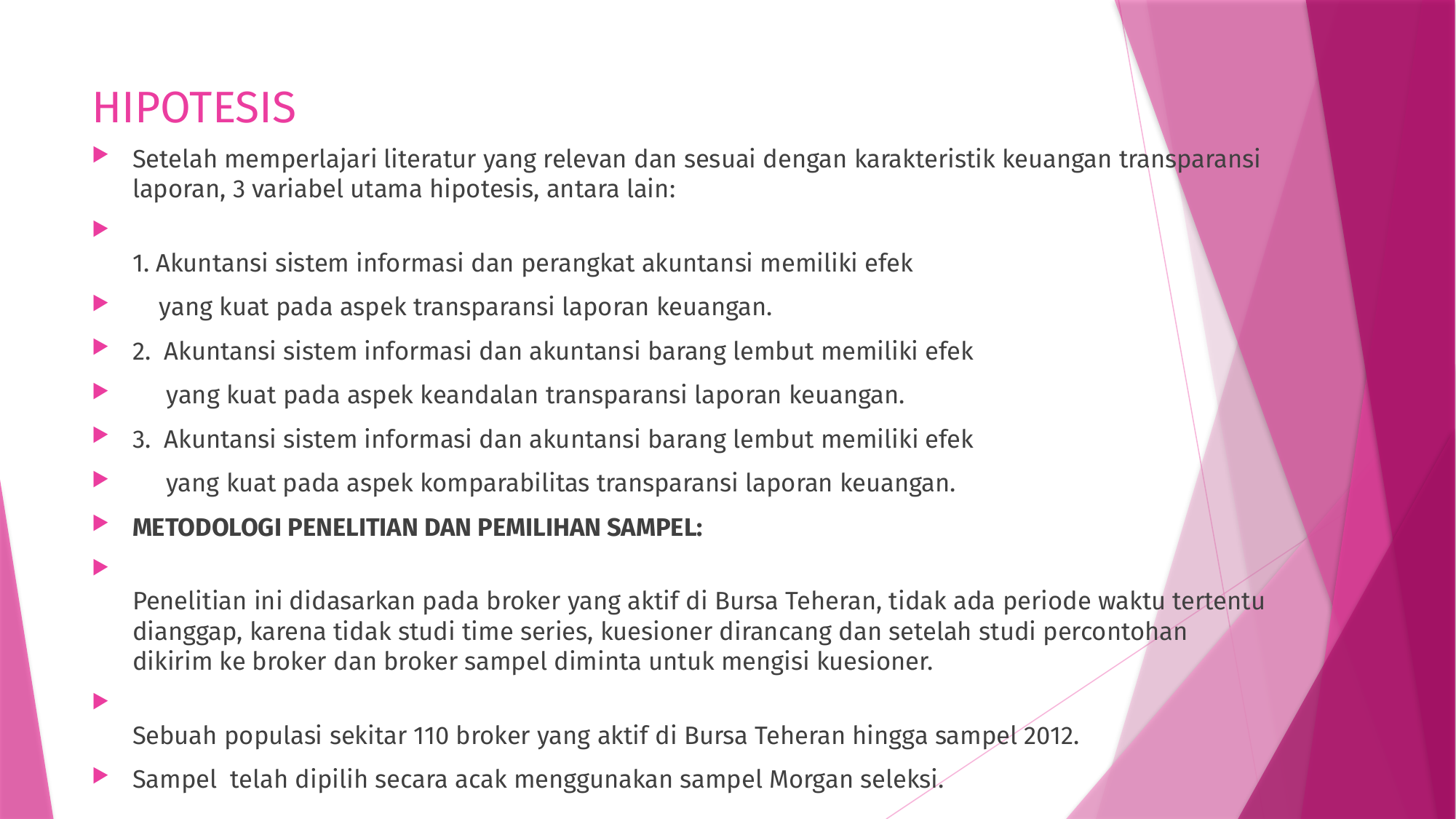

# HIPOTESIS
Setelah memperlajari literatur yang relevan dan sesuai dengan karakteristik keuangan transparansi laporan, 3 variabel utama hipotesis, antara lain:
1. Akuntansi sistem informasi dan perangkat akuntansi memiliki efek
    yang kuat pada aspek transparansi laporan keuangan.
2.  Akuntansi sistem informasi dan akuntansi barang lembut memiliki efek
     yang kuat pada aspek keandalan transparansi laporan keuangan.
3.  Akuntansi sistem informasi dan akuntansi barang lembut memiliki efek
     yang kuat pada aspek komparabilitas transparansi laporan keuangan.
METODOLOGI PENELITIAN DAN PEMILIHAN SAMPEL:
Penelitian ini didasarkan pada broker yang aktif di Bursa Teheran, tidak ada periode waktu tertentu dianggap, karena tidak studi time series, kuesioner dirancang dan setelah studi percontohan dikirim ke broker dan broker sampel diminta untuk mengisi kuesioner.
Sebuah populasi sekitar 110 broker yang aktif di Bursa Teheran hingga sampel 2012.
Sampel  telah dipilih secara acak menggunakan sampel Morgan seleksi.